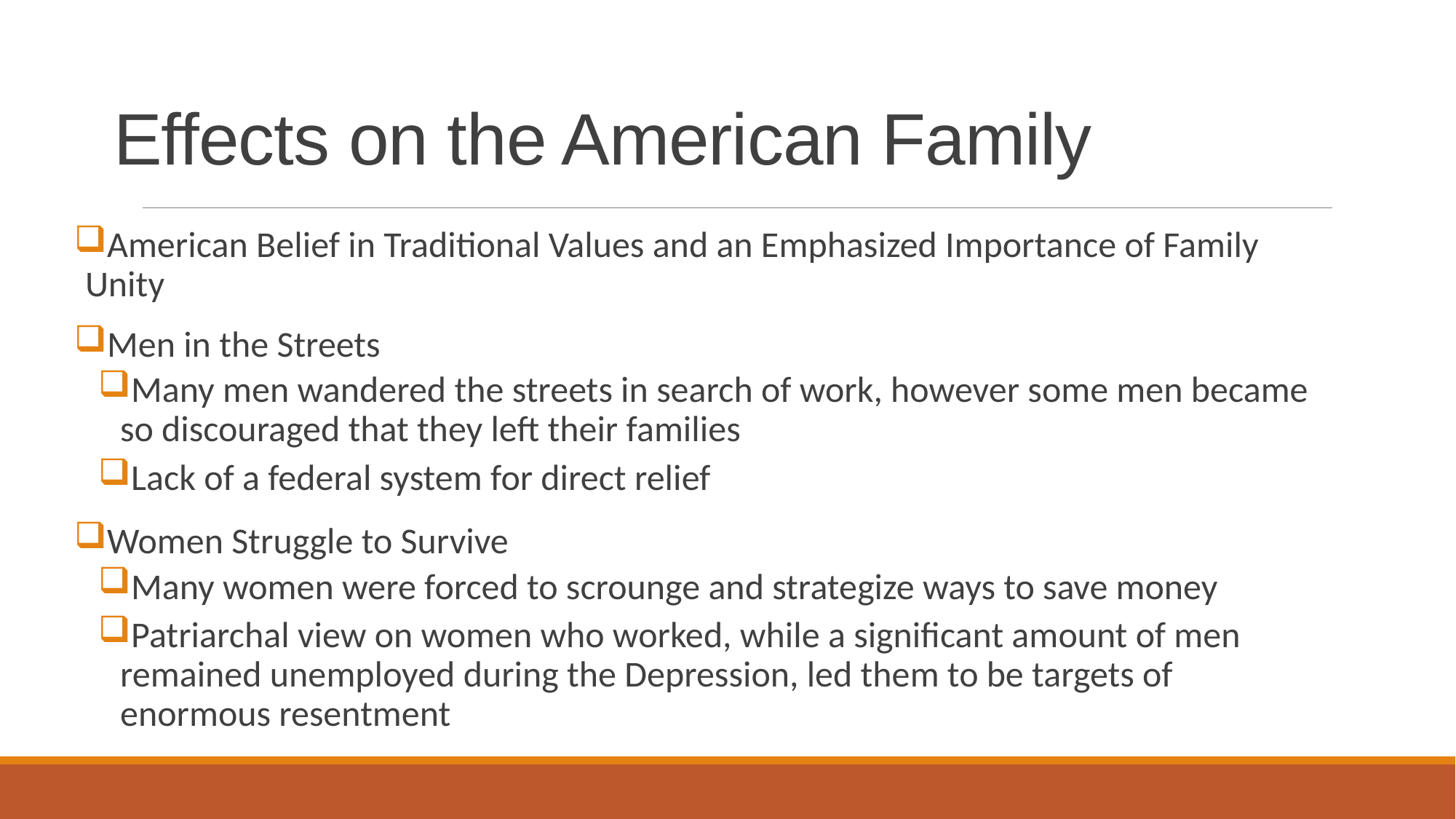

# Effects on the American Family
American Belief in Traditional Values and an Emphasized Importance of Family Unity
Men in the Streets
Many men wandered the streets in search of work, however some men became so discouraged that they left their families
Lack of a federal system for direct relief
Women Struggle to Survive
Many women were forced to scrounge and strategize ways to save money
Patriarchal view on women who worked, while a significant amount of men remained unemployed during the Depression, led them to be targets of enormous resentment